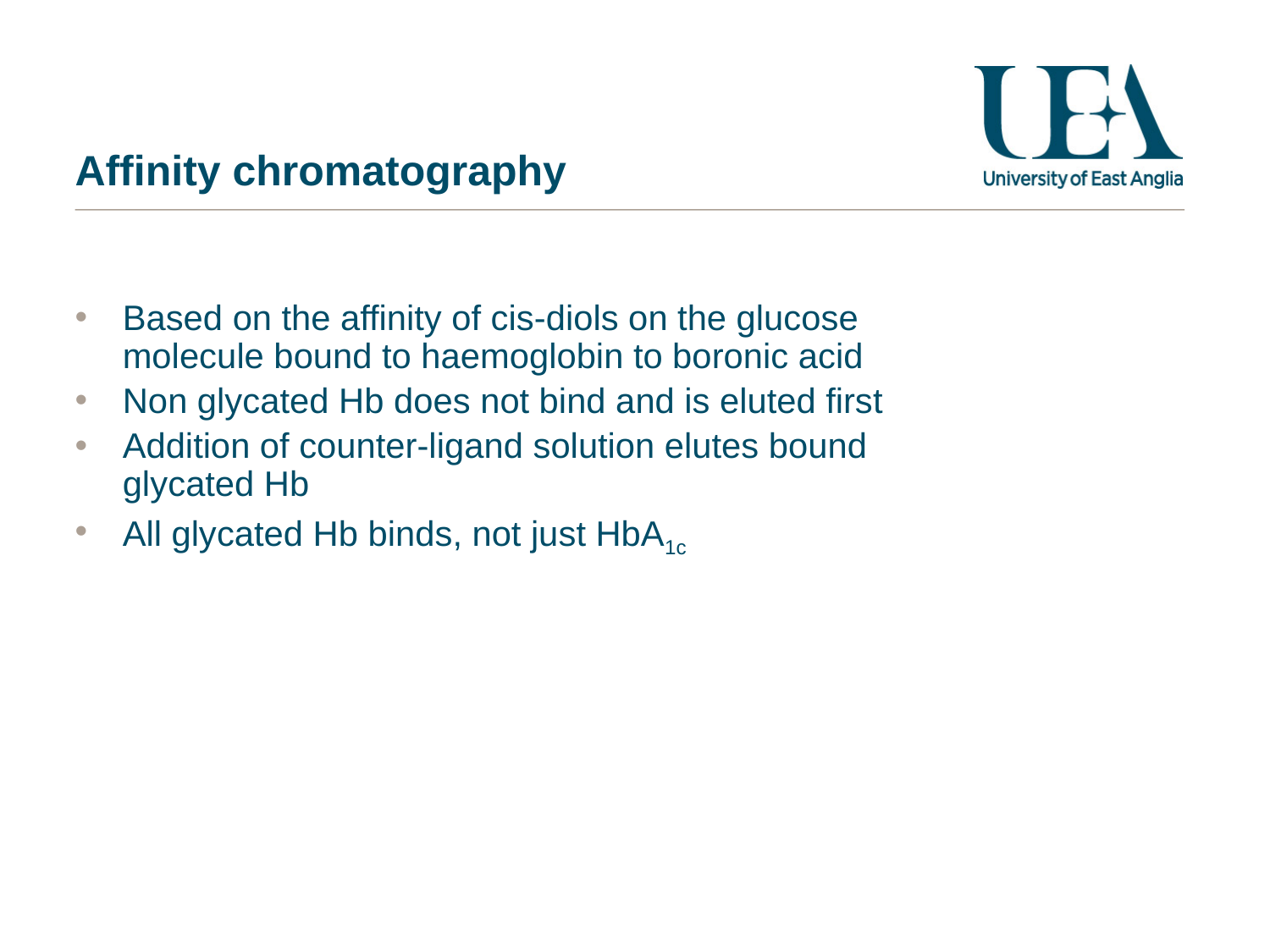

# Affinity chromatography
Based on the affinity of cis-diols on the glucose molecule bound to haemoglobin to boronic acid
Non glycated Hb does not bind and is eluted first
Addition of counter-ligand solution elutes bound glycated Hb
All glycated Hb binds, not just HbA1c